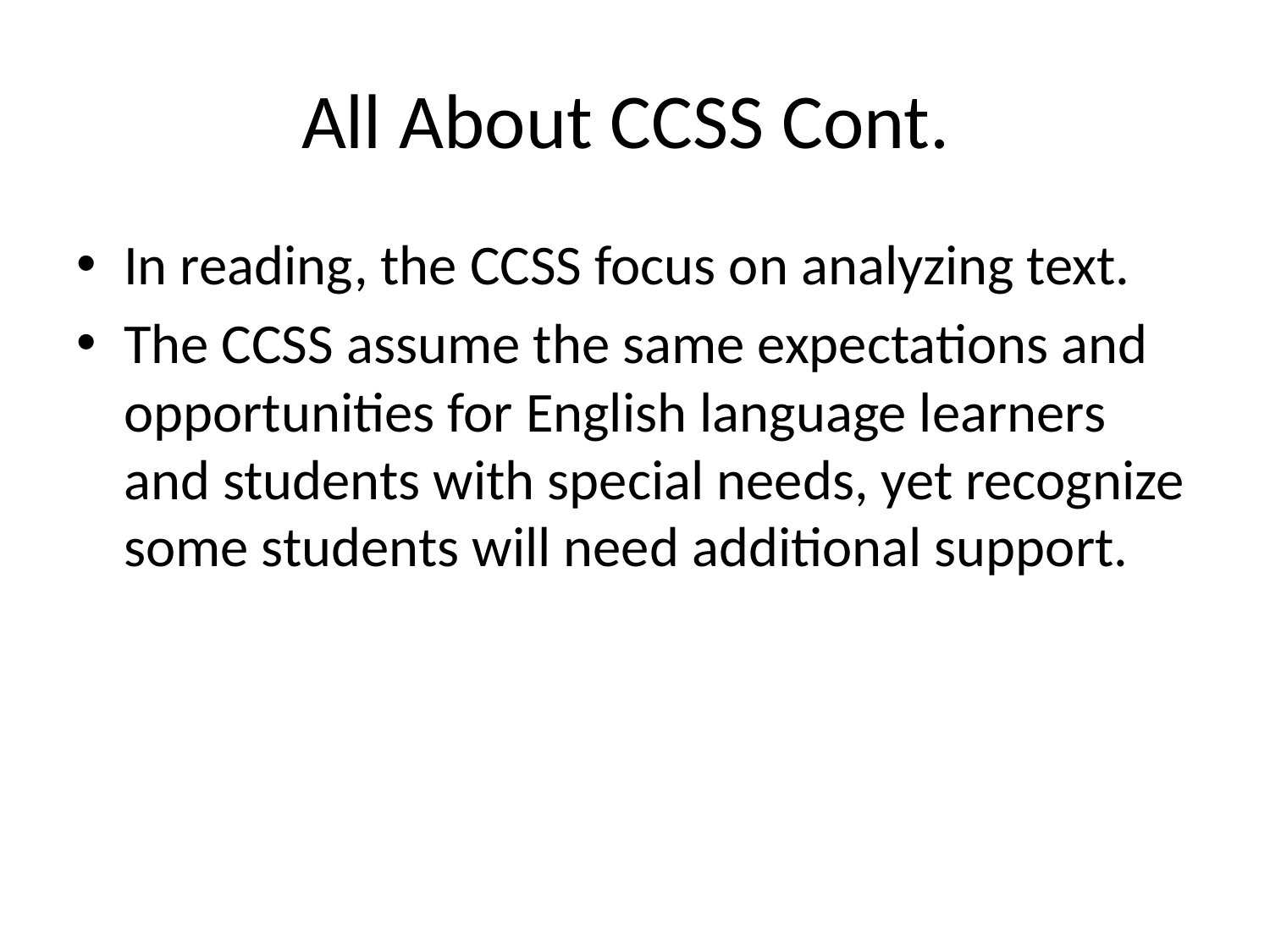

# All About CCSS Cont.
In reading, the CCSS focus on analyzing text.
The CCSS assume the same expectations and opportunities for English language learners and students with special needs, yet recognize some students will need additional support.